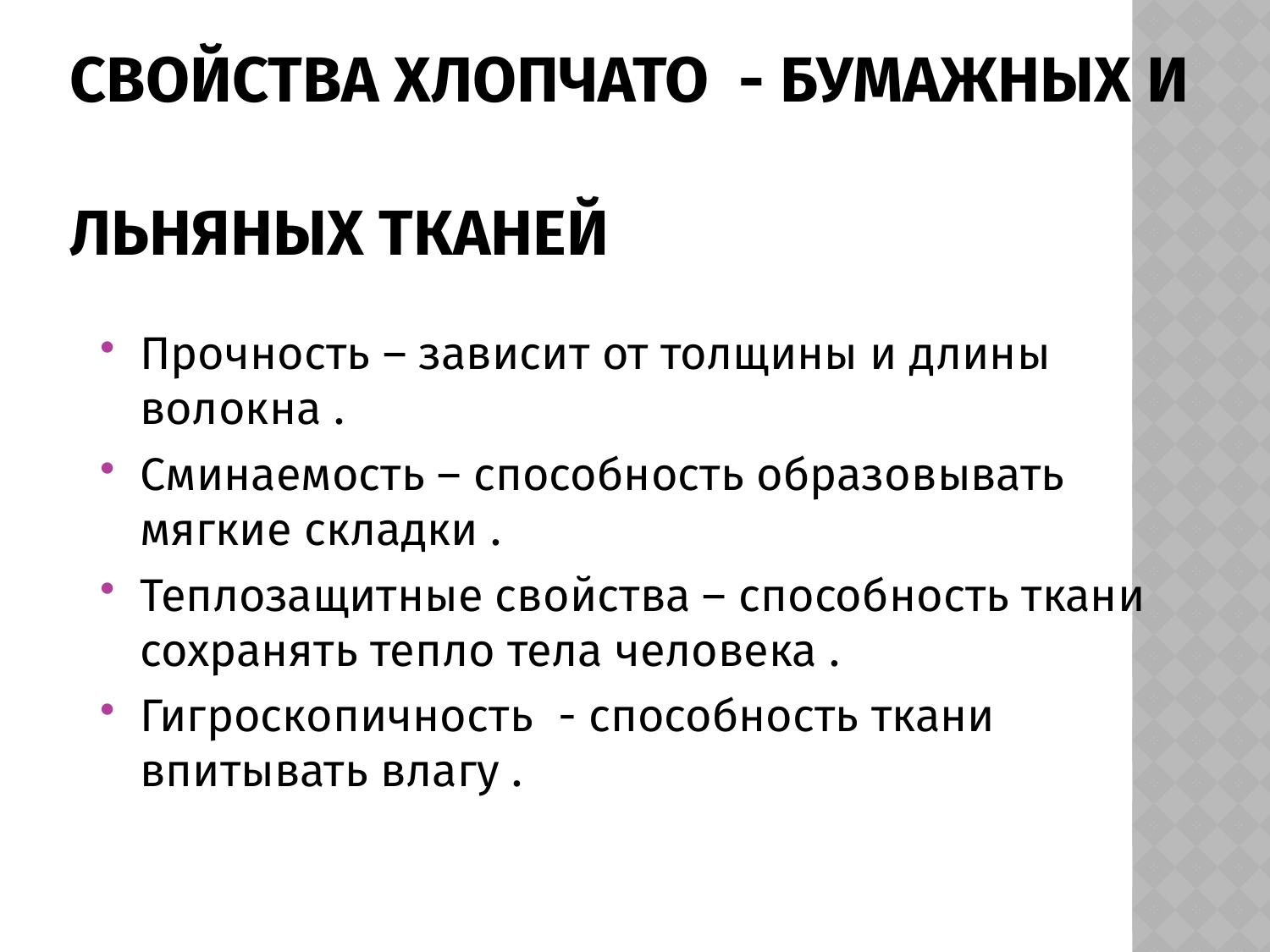

# Свойства хлопчато  - бумажных и льняных тканей
Прочность – зависит от толщины и длины волокна .
Сминаемость – способность образовывать мягкие складки .
Теплозащитные свойства – способность ткани сохранять тепло тела человека .
Гигроскопичность  - способность ткани впитывать влагу .